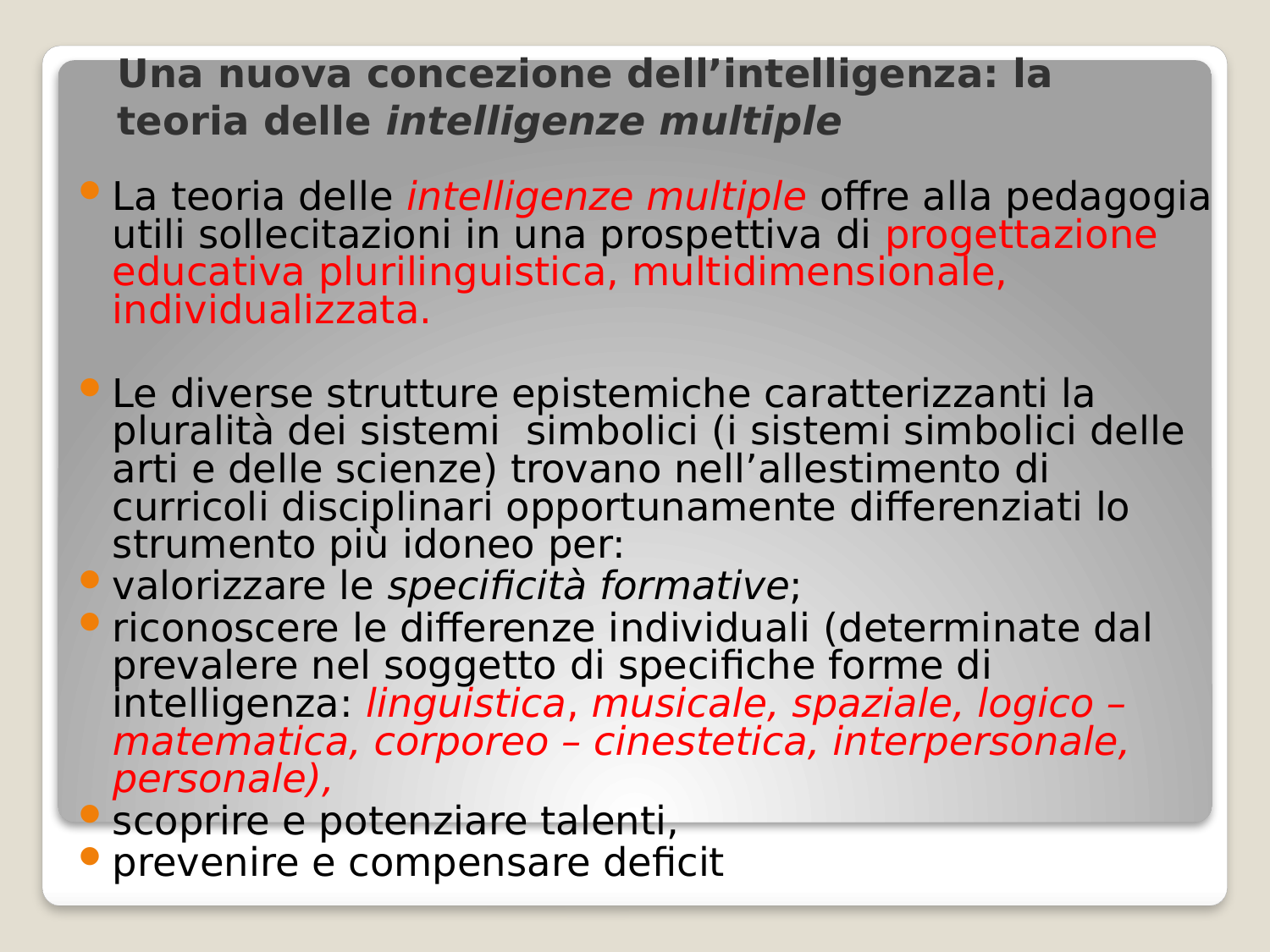

# Una nuova concezione dell’intelligenza: la teoria delle intelligenze multiple

La teoria delle intelligenze multiple offre alla pedagogia utili sollecitazioni in una prospettiva di progettazione educativa plurilinguistica, multidimensionale, individualizzata.

Le diverse strutture epistemiche caratterizzanti la pluralità dei sistemi  simbolici (i sistemi simbolici delle arti e delle scienze) trovano nell’allestimento di curricoli disciplinari opportunamente differenziati lo strumento più idoneo per:
valorizzare le specificità formative;
riconoscere le differenze individuali (determinate dal prevalere nel soggetto di specifiche forme di intelligenza: linguistica, musicale, spaziale, logico – matematica, corporeo – cinestetica, interpersonale, personale),
scoprire e potenziare talenti,
prevenire e compensare deficit